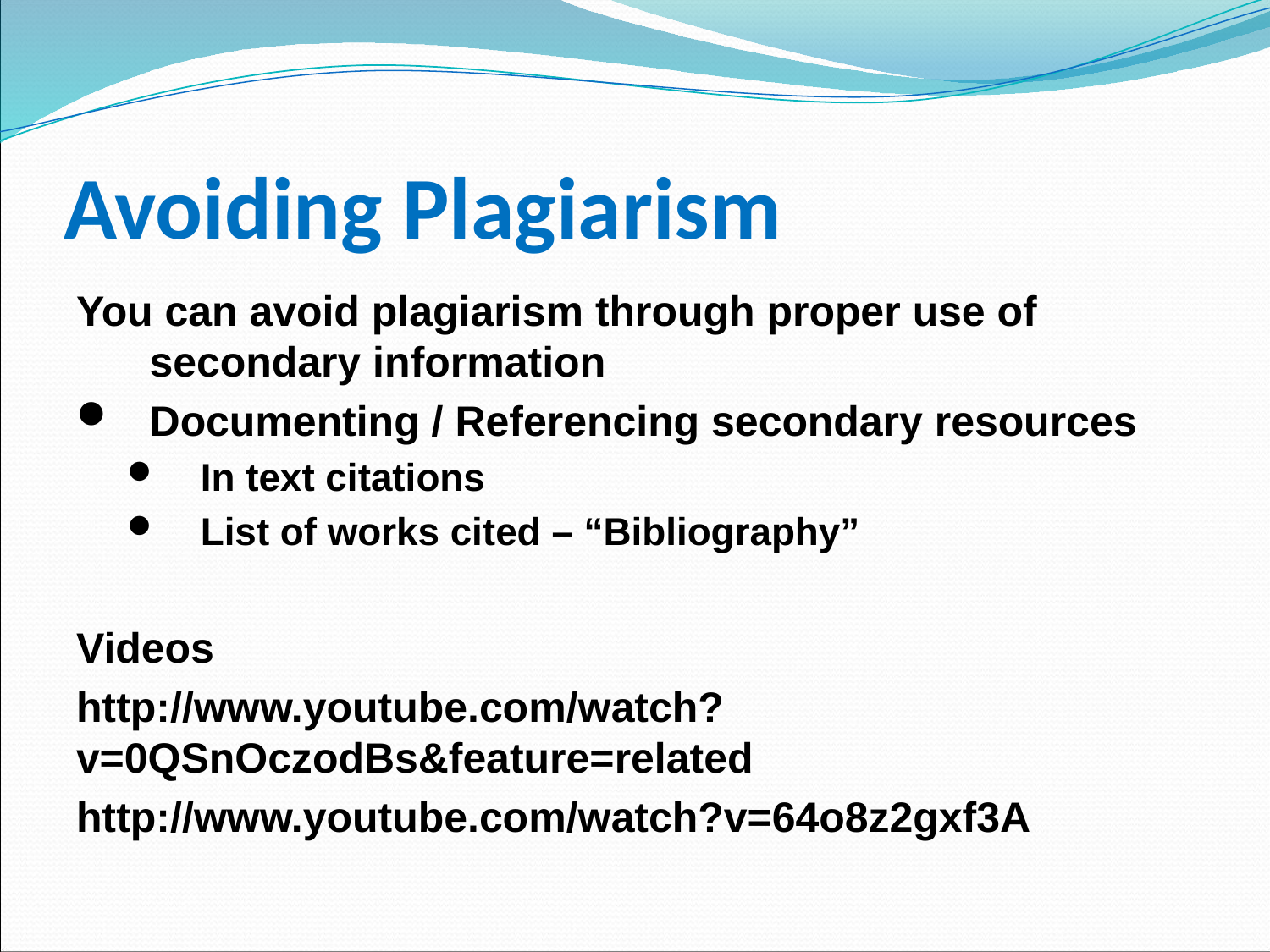

# Avoiding Plagiarism
You can avoid plagiarism through proper use of secondary information
Documenting / Referencing secondary resources
In text citations
List of works cited – “Bibliography”

Videos
http://www.youtube.com/watch?v=0QSnOczodBs&feature=related
http://www.youtube.com/watch?v=64o8z2gxf3A